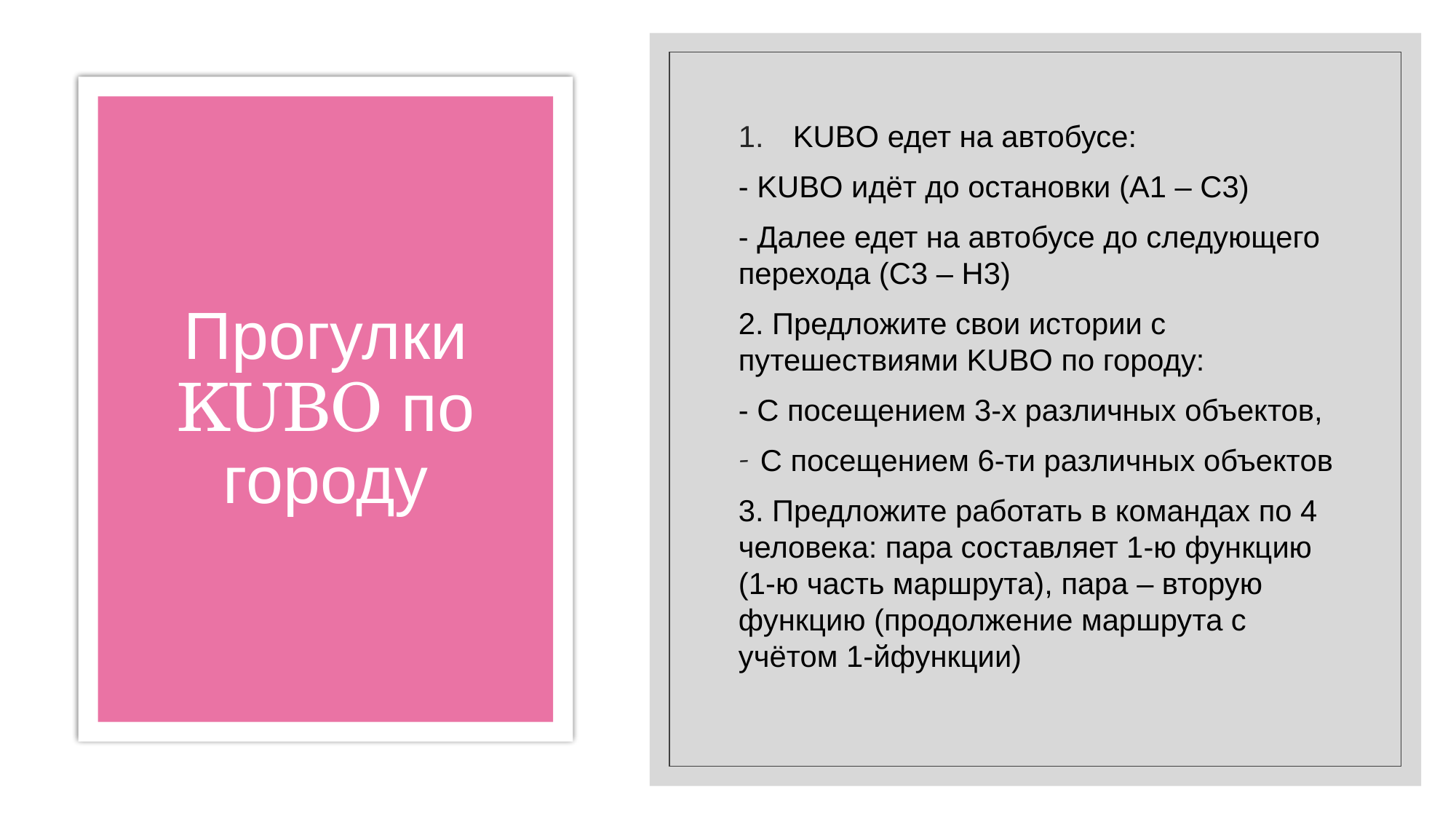

KUBO едет на автобусе:
- KUBO идёт до остановки (А1 – С3)
- Далее едет на автобусе до следующего перехода (С3 – Н3)
2. Предложите свои истории с путешествиями KUBO по городу:
- С посещением 3-х различных объектов,
С посещением 6-ти различных объектов
3. Предложите работать в командах по 4 человека: пара составляет 1-ю функцию (1-ю часть маршрута), пара – вторую функцию (продолжение маршрута с учётом 1-йфункции)

# Прогулки KUBO по городу